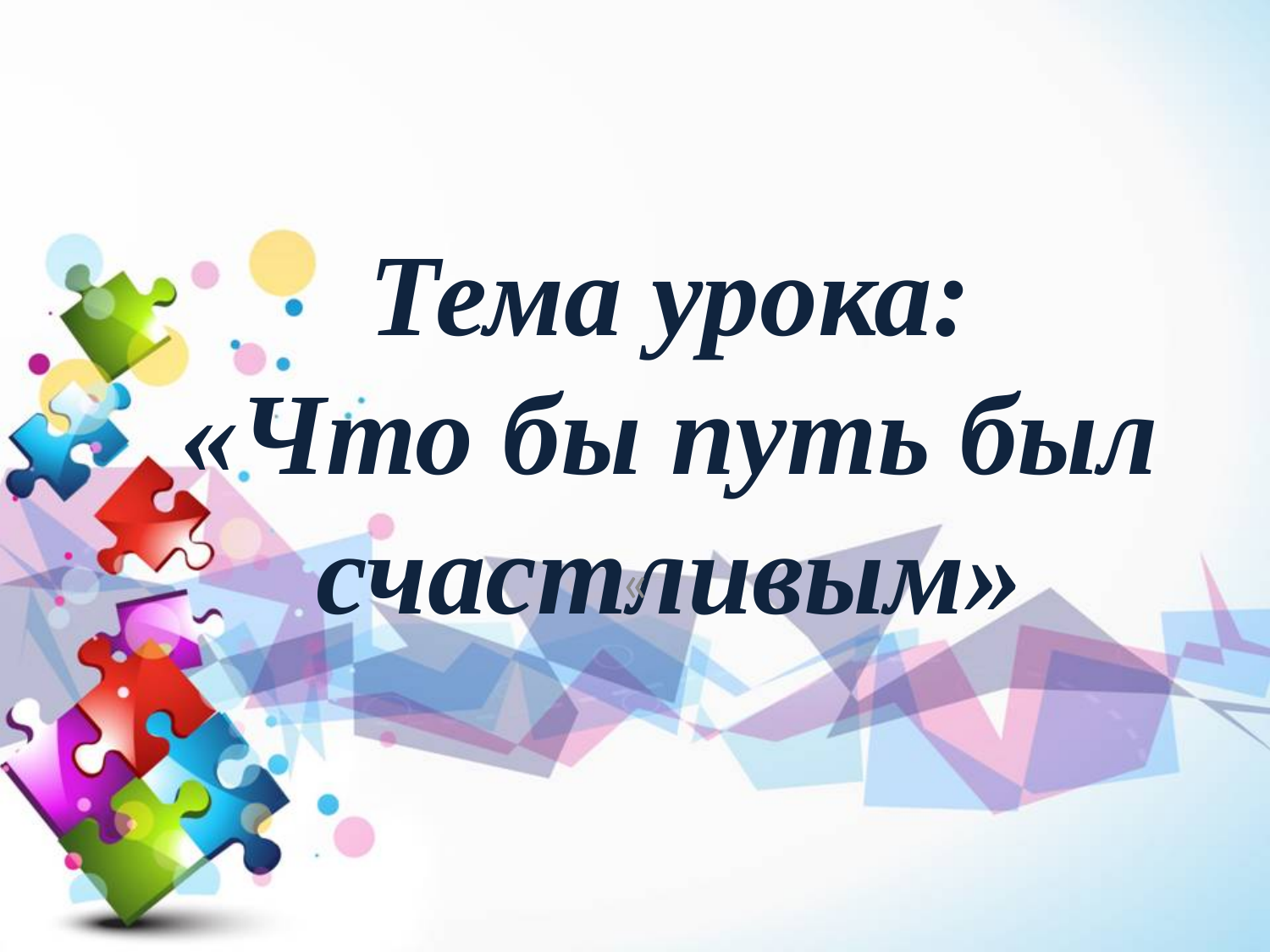

# Тема урока: «Что бы путь был счастливым»
«